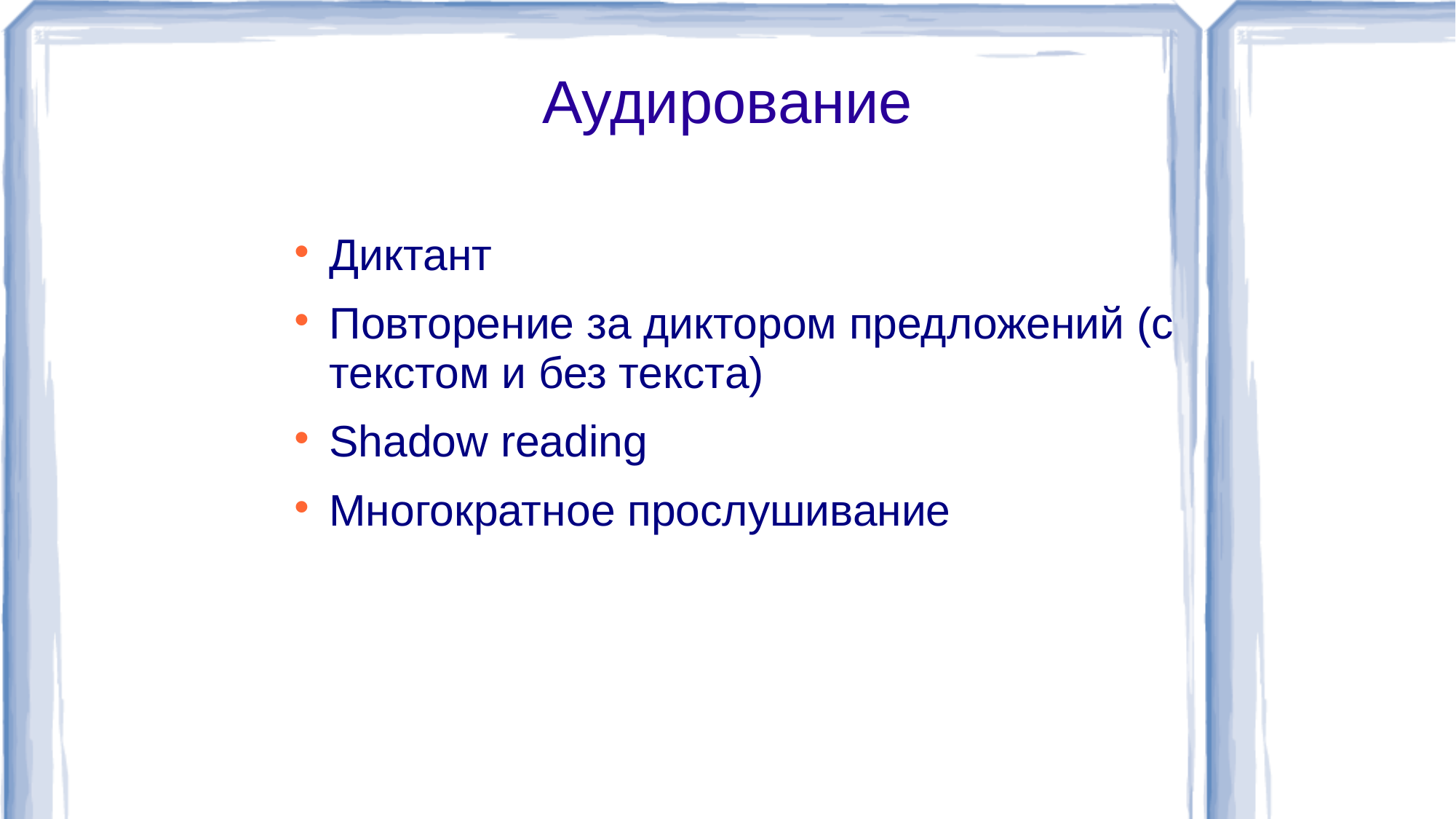

# Аудирование
Диктант
Повторение за диктором предложений (с текстом и без текста)
Shadow reading
Многократное прослушивание